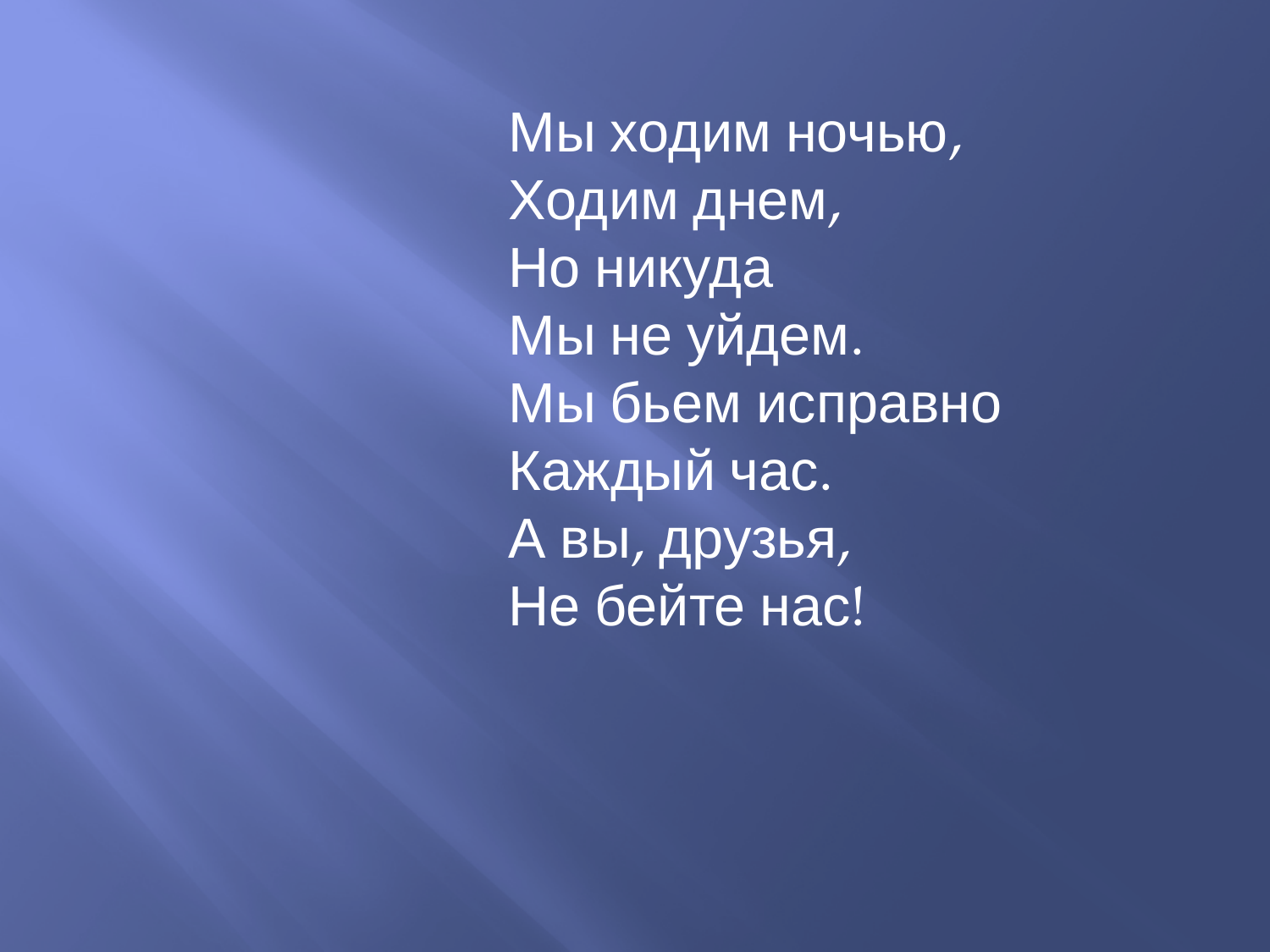

Мы ходим ночью,
Ходим днем,
Но никуда
Мы не уйдем.
Мы бьем исправно
Каждый час.
А вы, друзья,
Не бейте нас!